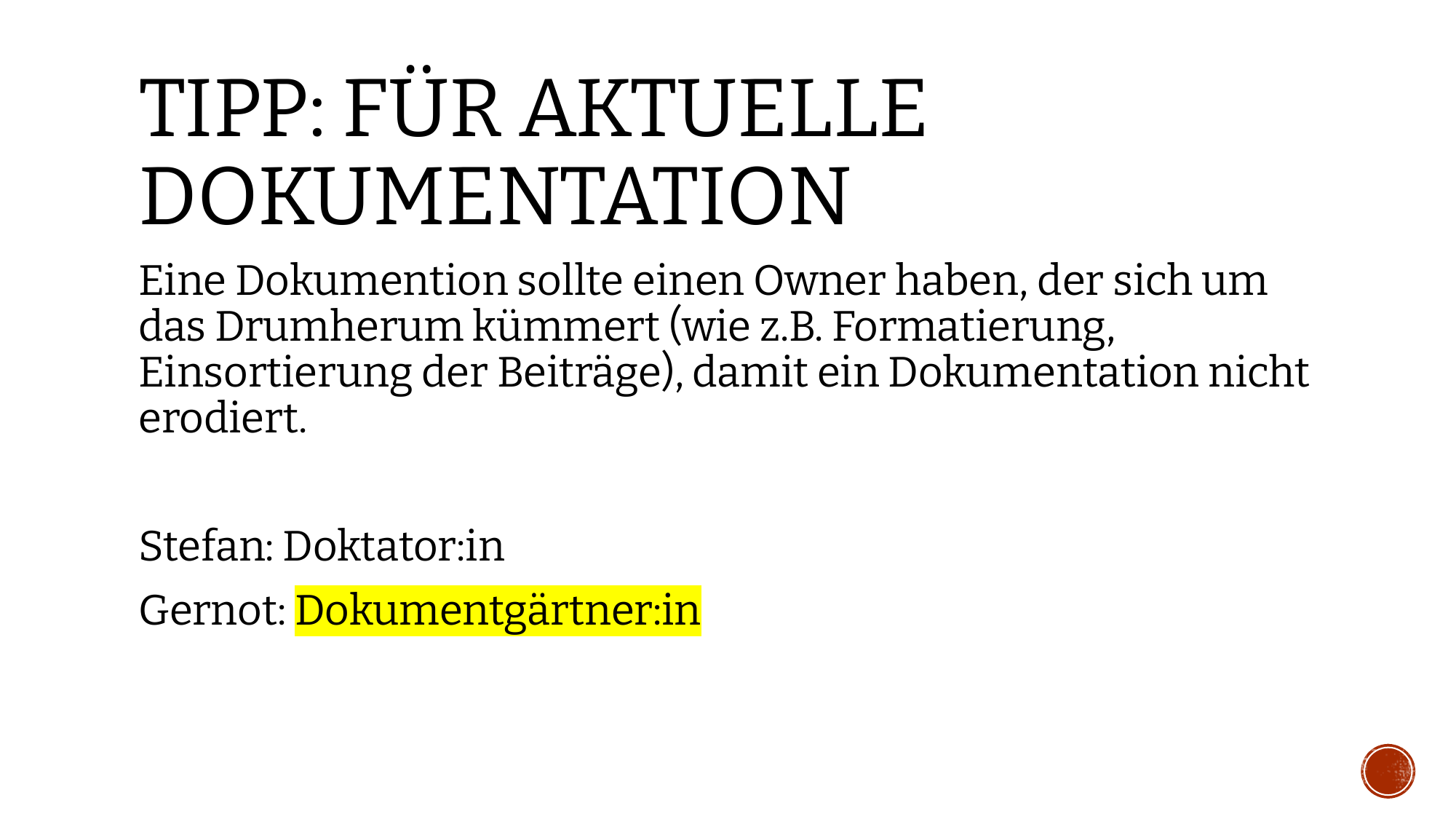

# Tipp: Für aktuelle Dokumentation
Eine Dokumention sollte einen Owner haben, der sich um das Drumherum kümmert (wie z.B. Formatierung, Einsortierung der Beiträge), damit ein Dokumentation nicht erodiert.

Stefan: Doktator:in
Gernot: Dokumentgärtner:in